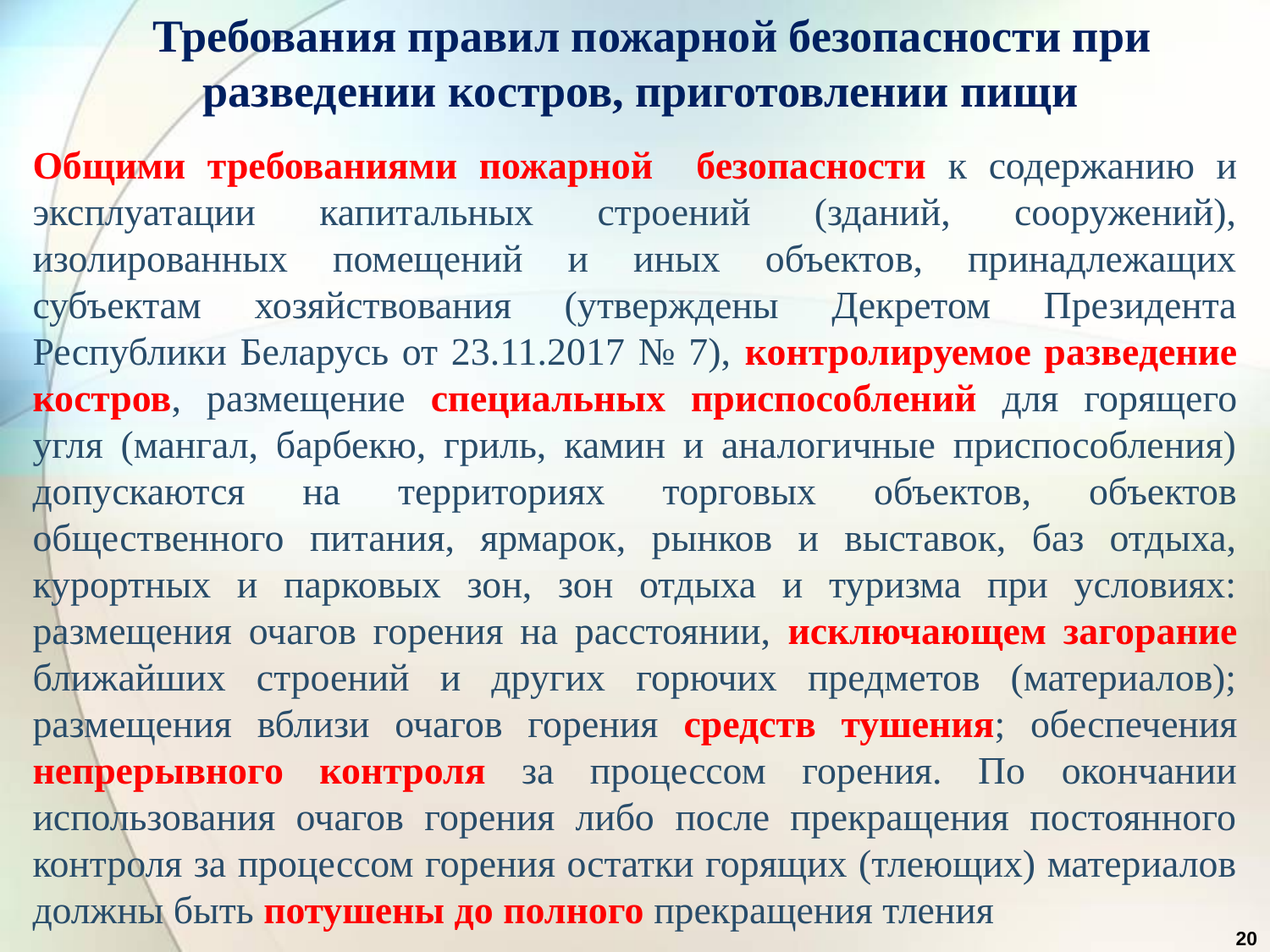

Требования правил пожарной безопасности при разведении костров, приготовлении пищи
# Общими требованиями пожарной  безопасности к содержанию и эксплуатации капитальных строений (зданий, сооружений), изолированных помещений и иных объектов, принадлежащих субъектам хозяйствования (утверждены Декретом Президента Республики Беларусь от 23.11.2017 № 7), контролируемое разведение костров, размещение специальных приспособлений для горящего угля (мангал, барбекю, гриль, камин и аналогичные приспособления) допускаются на территориях торговых объектов, объектов общественного питания, ярмарок, рынков и выставок, баз отдыха, курортных и парковых зон, зон отдыха и туризма при условиях: размещения очагов горения на расстоянии, исключающем загорание ближайших строений и других горючих предметов (материалов); размещения вблизи очагов горения средств тушения; обеспечения непрерывного контроля за процессом горения. По окончании использования очагов горения либо после прекращения постоянного контроля за процессом горения остатки горящих (тлеющих) материалов должны быть потушены до полного прекращения тления
20